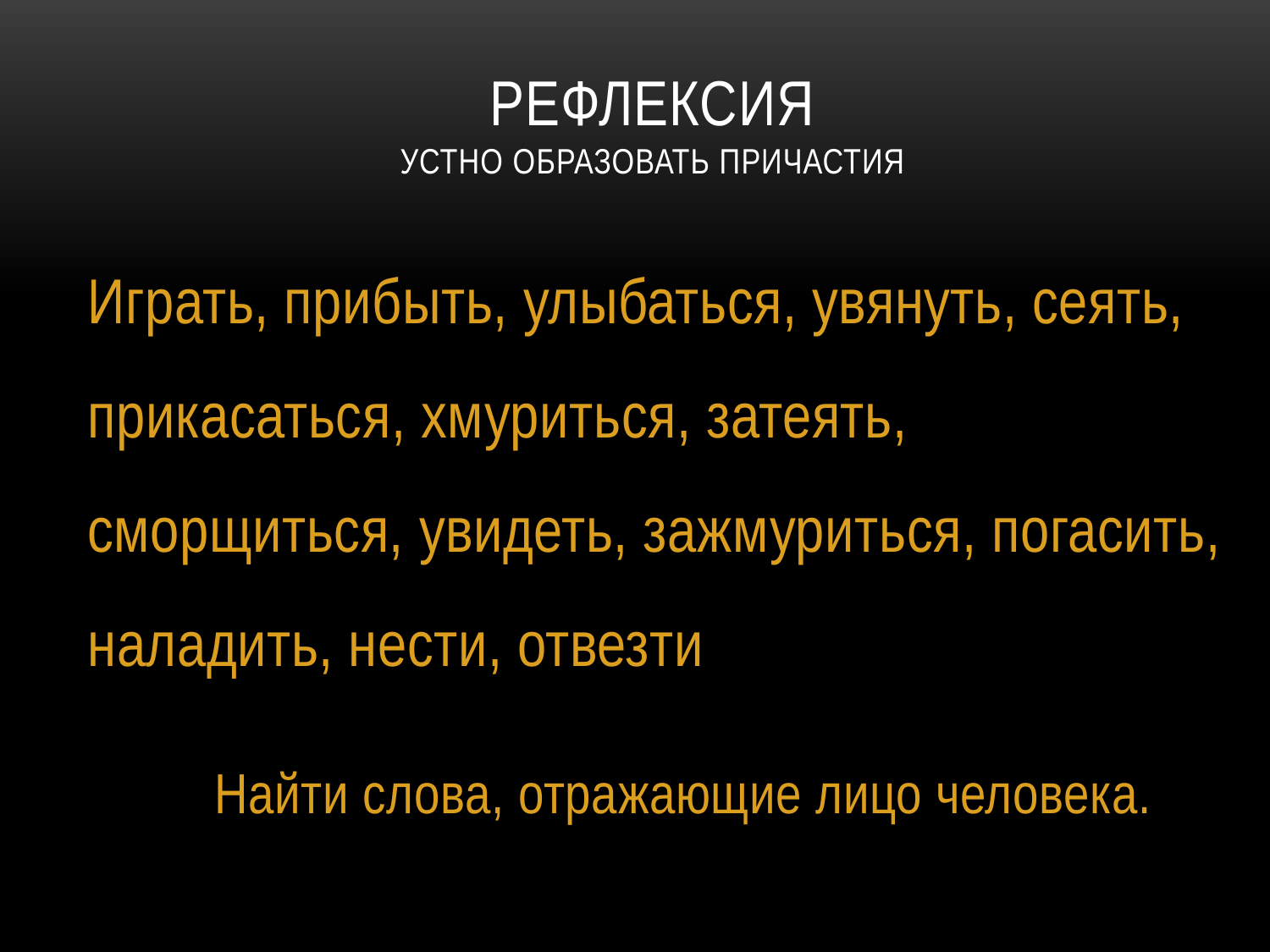

# Рефлексия Устно образовать причастия
Играть, прибыть, улыбаться, увянуть, сеять, прикасаться, хмуриться, затеять, сморщиться, увидеть, зажмуриться, погасить, наладить, нести, отвезти

	Найти слова, отражающие лицо человека.